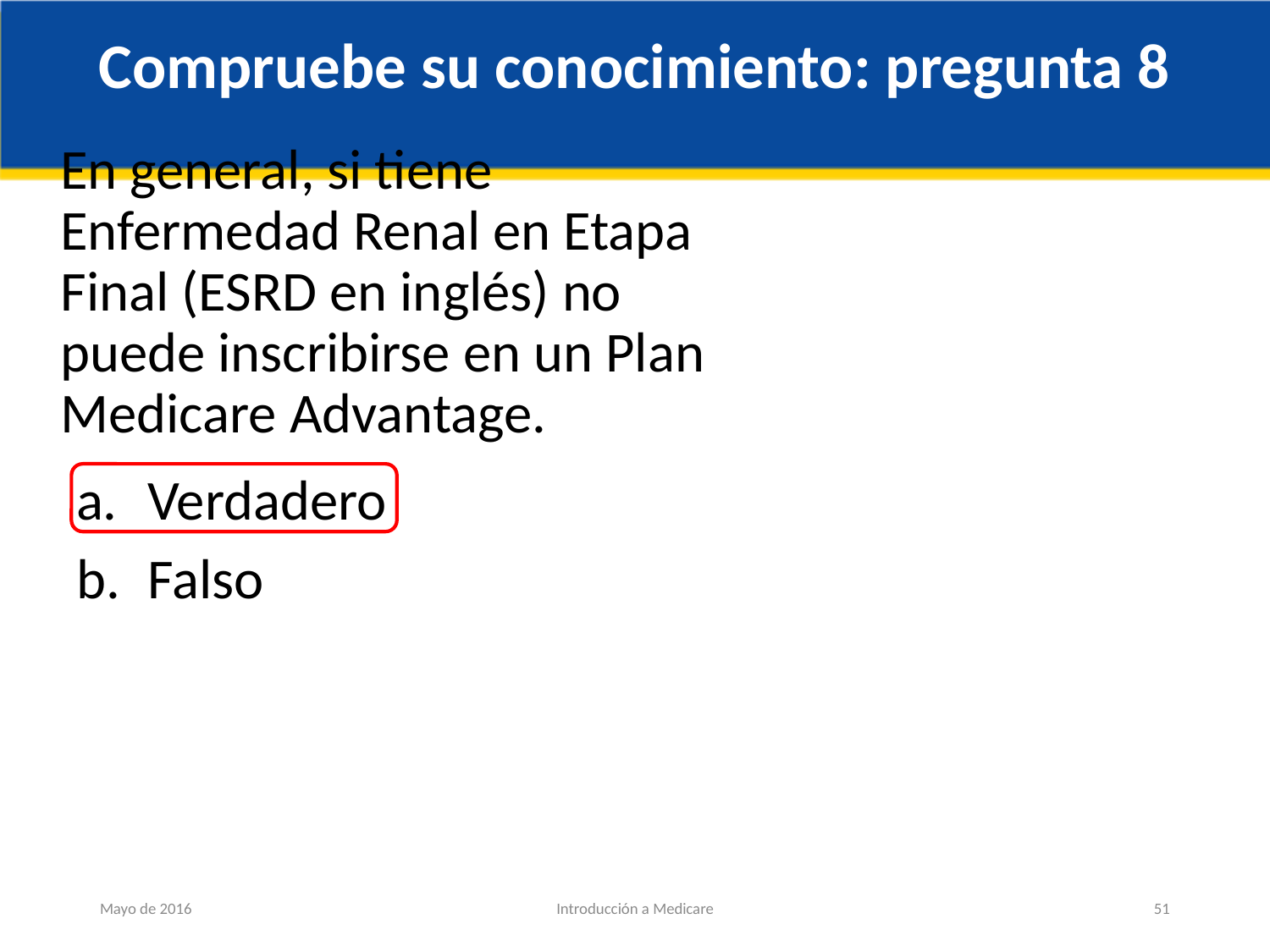

Compruebe su conocimiento: pregunta 8
# En general, si tiene Enfermedad Renal en Etapa Final (ESRD en inglés) no puede inscribirse en un Plan Medicare Advantage.
Verdadero
Falso

Mayo de 2016
Introducción a Medicare
51